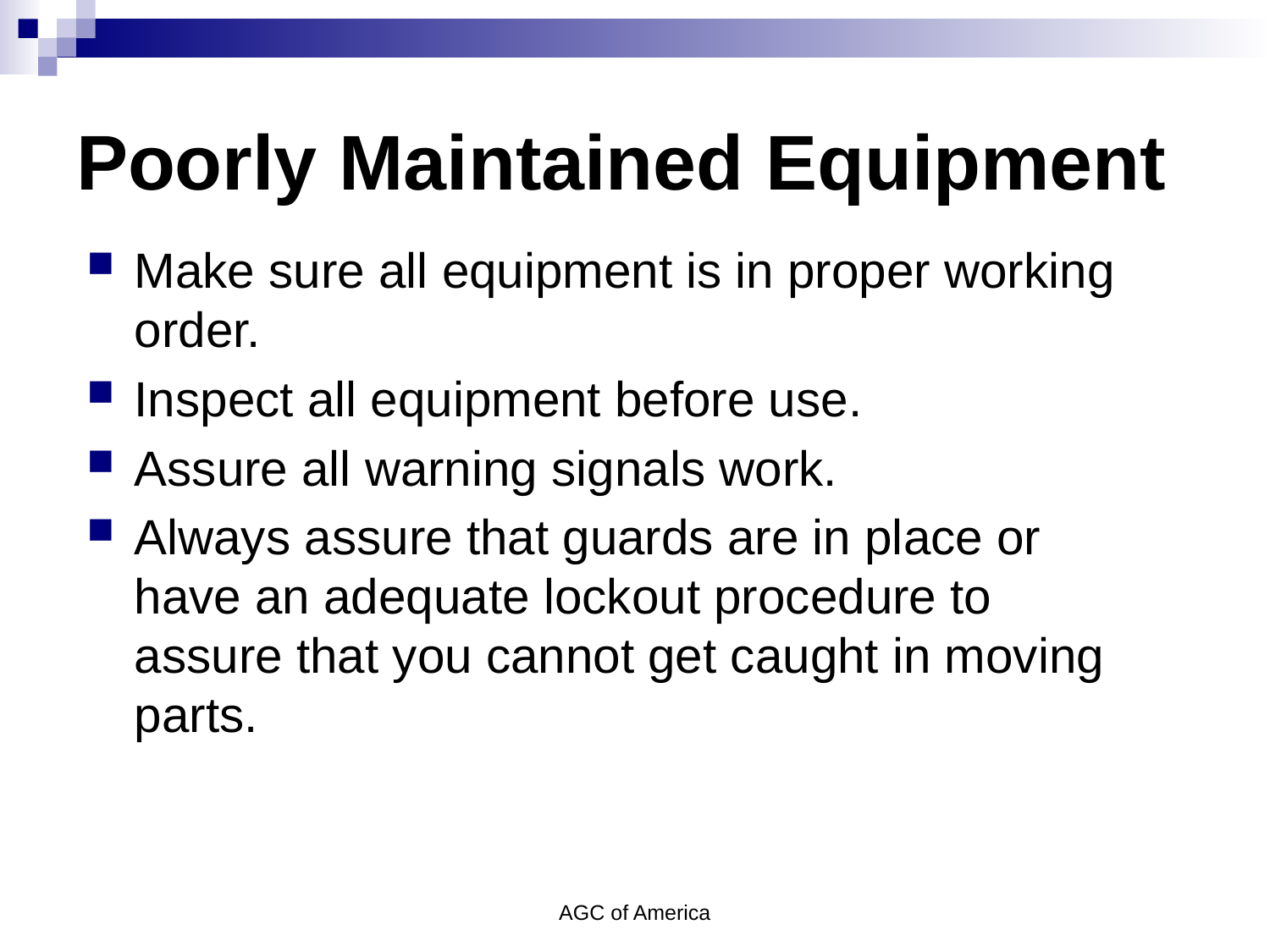

# Poorly Maintained Equipment
Make sure all equipment is in proper working order.
Inspect all equipment before use.
Assure all warning signals work.
Always assure that guards are in place or have an adequate lockout procedure to assure that you cannot get caught in moving parts.

AGC of America